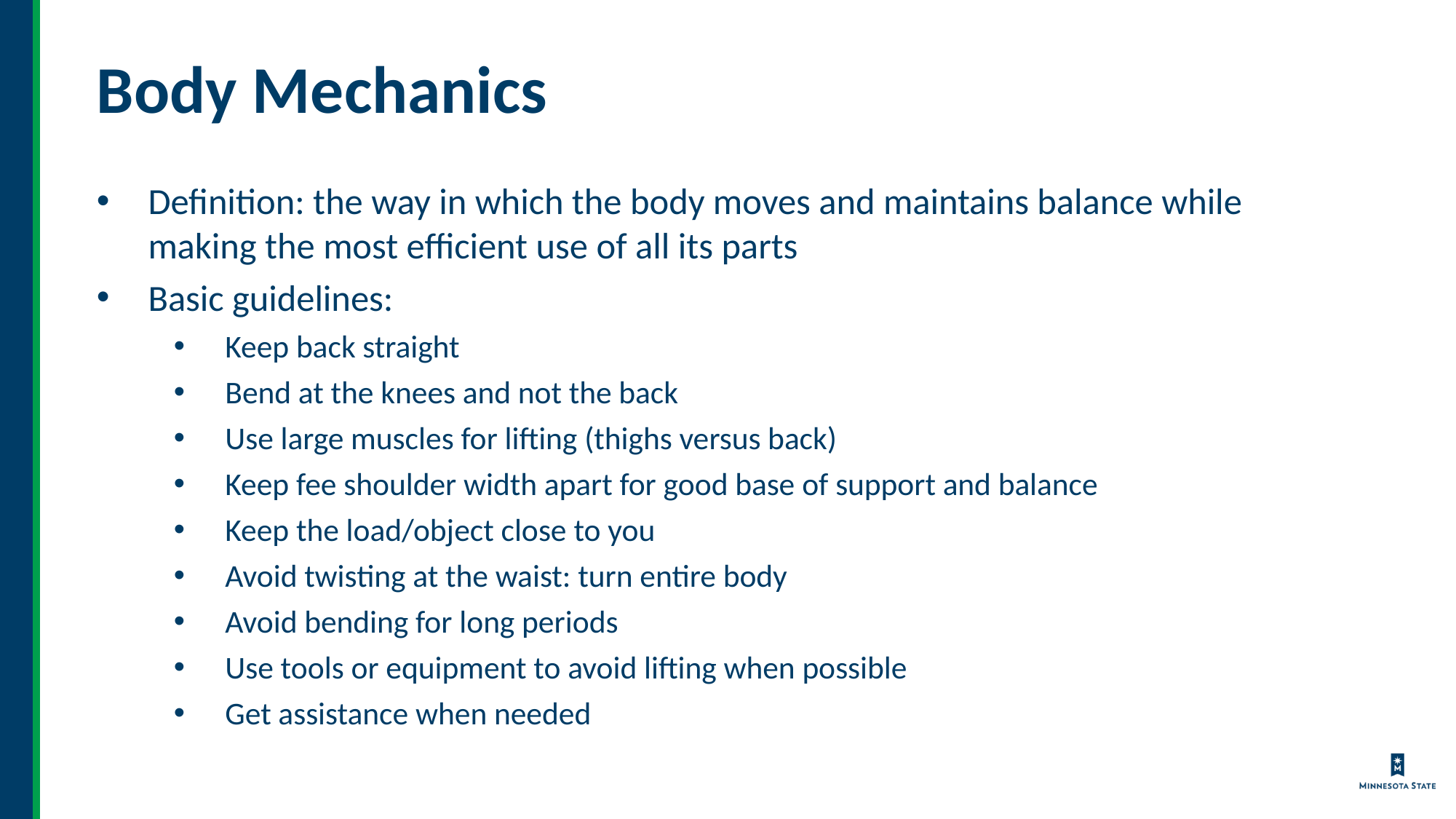

# Body Mechanics
Definition: the way in which the body moves and maintains balance while making the most efficient use of all its parts
Basic guidelines:
Keep back straight
Bend at the knees and not the back
Use large muscles for lifting (thighs versus back)
Keep fee shoulder width apart for good base of support and balance
Keep the load/object close to you
Avoid twisting at the waist: turn entire body
Avoid bending for long periods
Use tools or equipment to avoid lifting when possible
Get assistance when needed